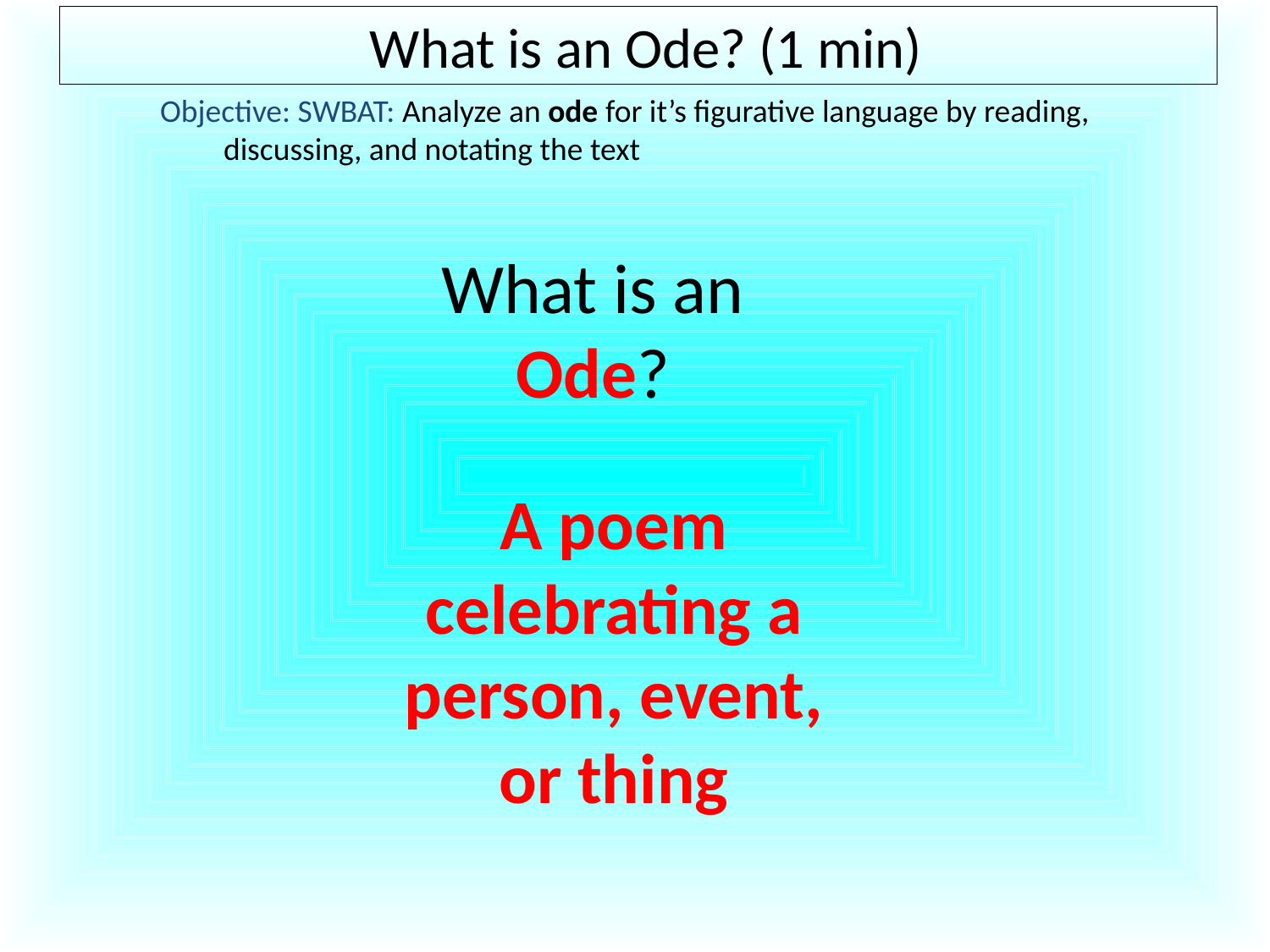

# What is an Ode? (1 min)
Objective: SWBAT: Analyze an ode for it’s figurative language by reading, discussing, and notating the text

What is an Ode?
A poem celebrating a person, event, or thing